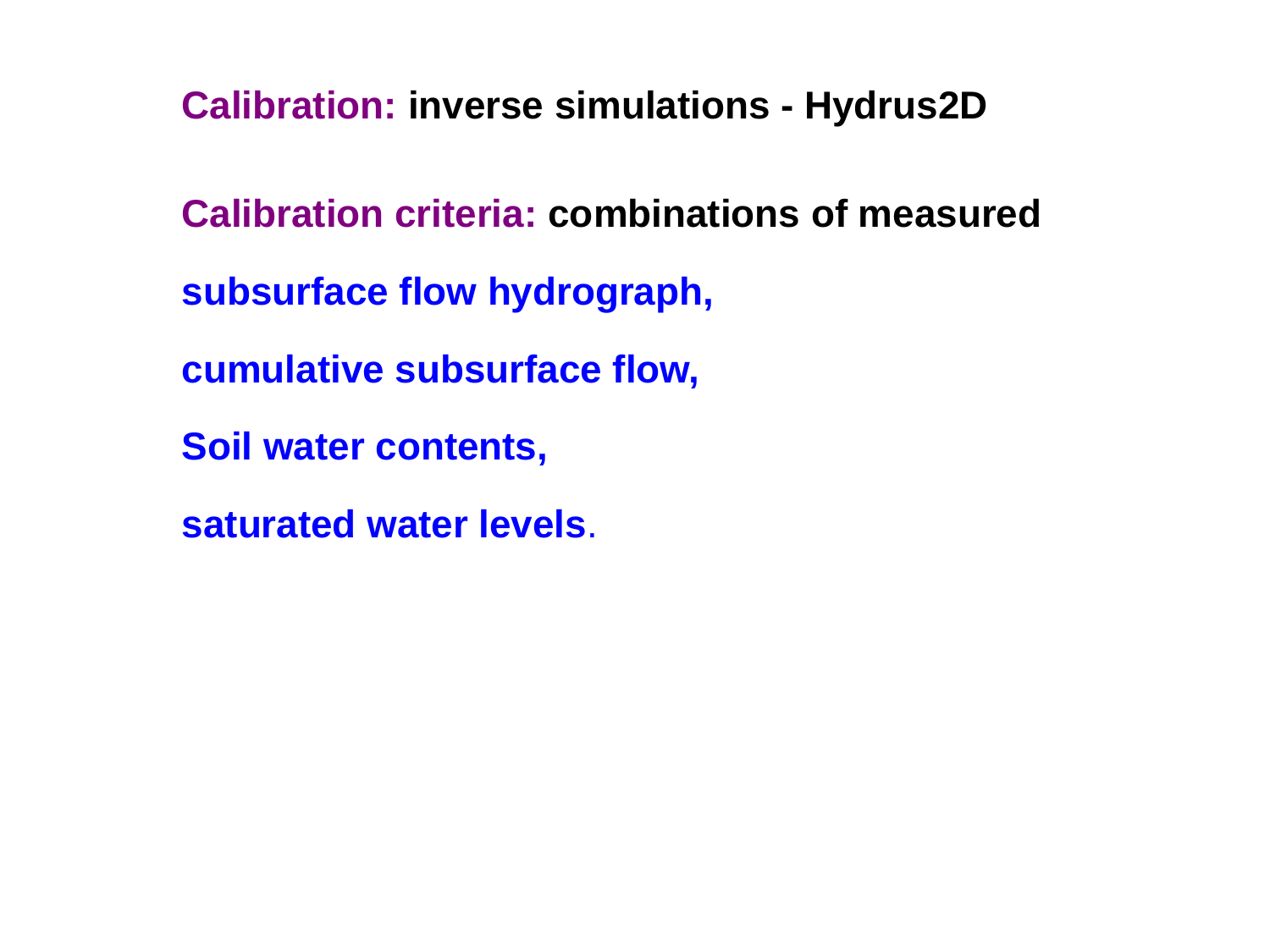

Calibration: inverse simulations - Hydrus2D

Calibration criteria: combinations of measured
subsurface flow hydrograph,
cumulative subsurface flow,
Soil water contents,
saturated water levels.